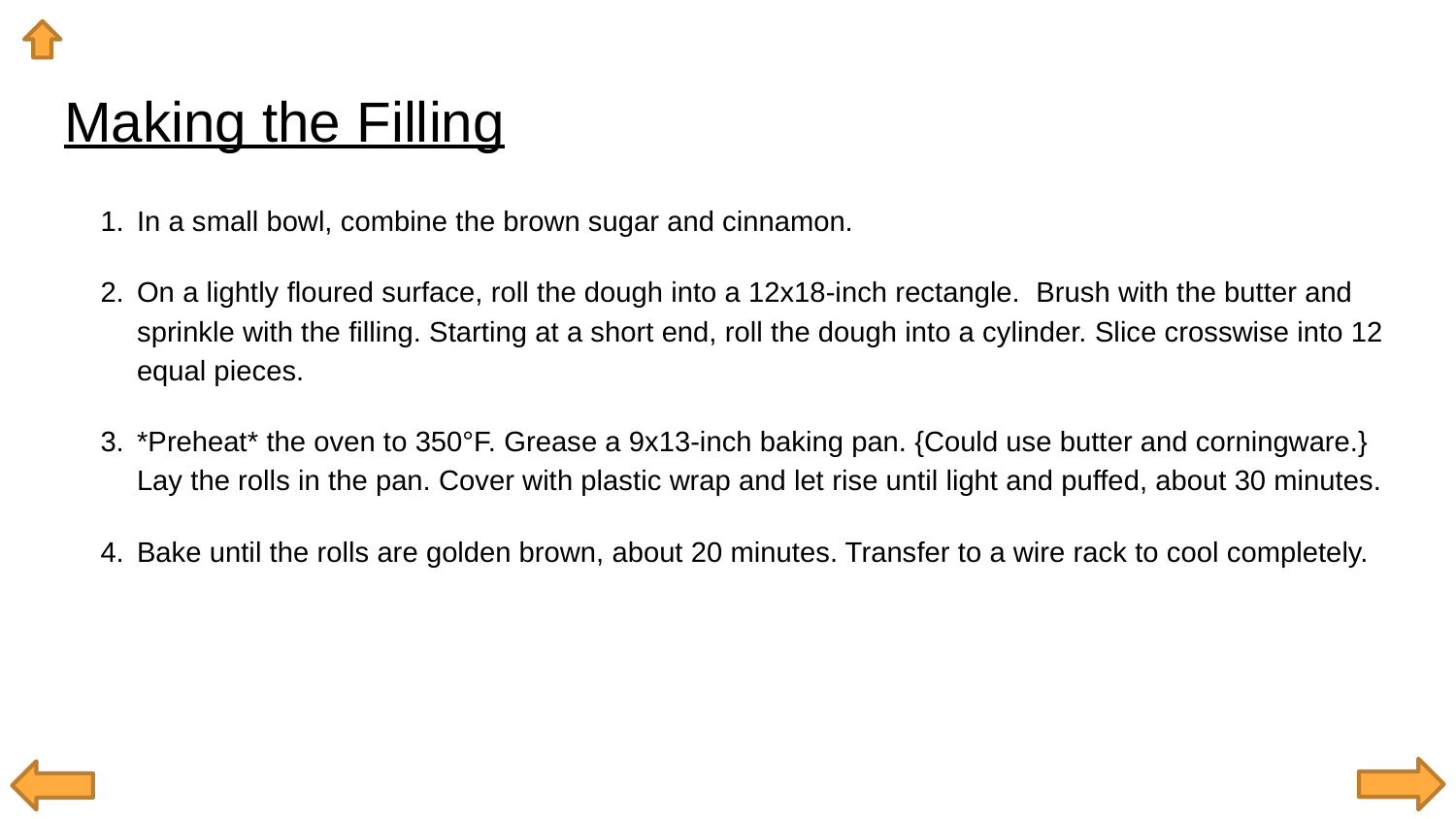

# Making the Filling
In a small bowl, combine the brown sugar and cinnamon.
On a lightly floured surface, roll the dough into a 12x18-inch rectangle.  Brush with the butter and sprinkle with the filling. Starting at a short end, roll the dough into a cylinder. Slice crosswise into 12 equal pieces.
*Preheat* the oven to 350°F. Grease a 9x13-inch baking pan. {Could use butter and corningware.} Lay the rolls in the pan. Cover with plastic wrap and let rise until light and puffed, about 30 minutes.
Bake until the rolls are golden brown, about 20 minutes. Transfer to a wire rack to cool completely.